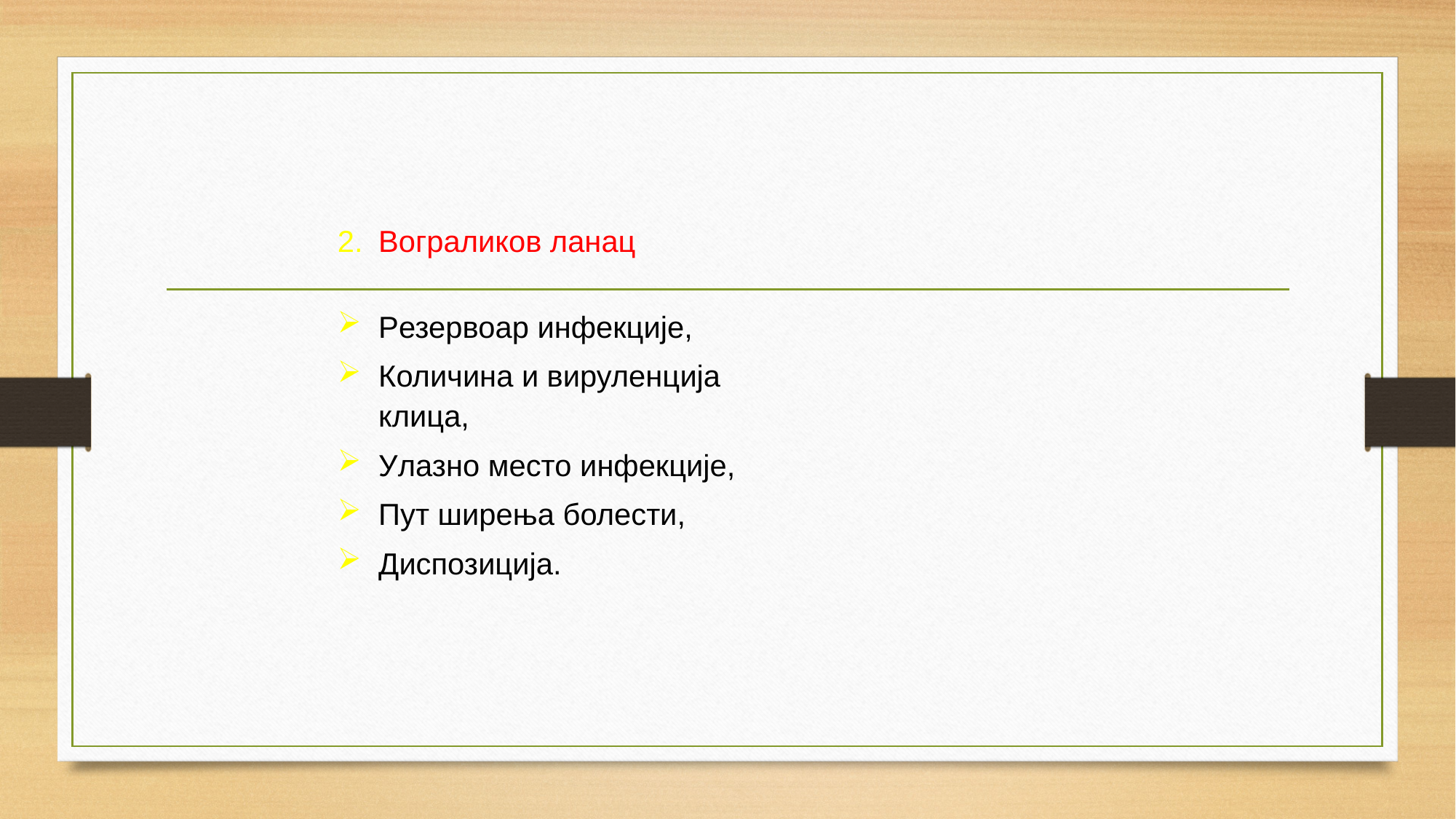

Вограликов ланац
Резервоар инфекције,
Количина и вируленција клица,
Улазно место инфекције,
Пут ширења болести,
Диспозиција.